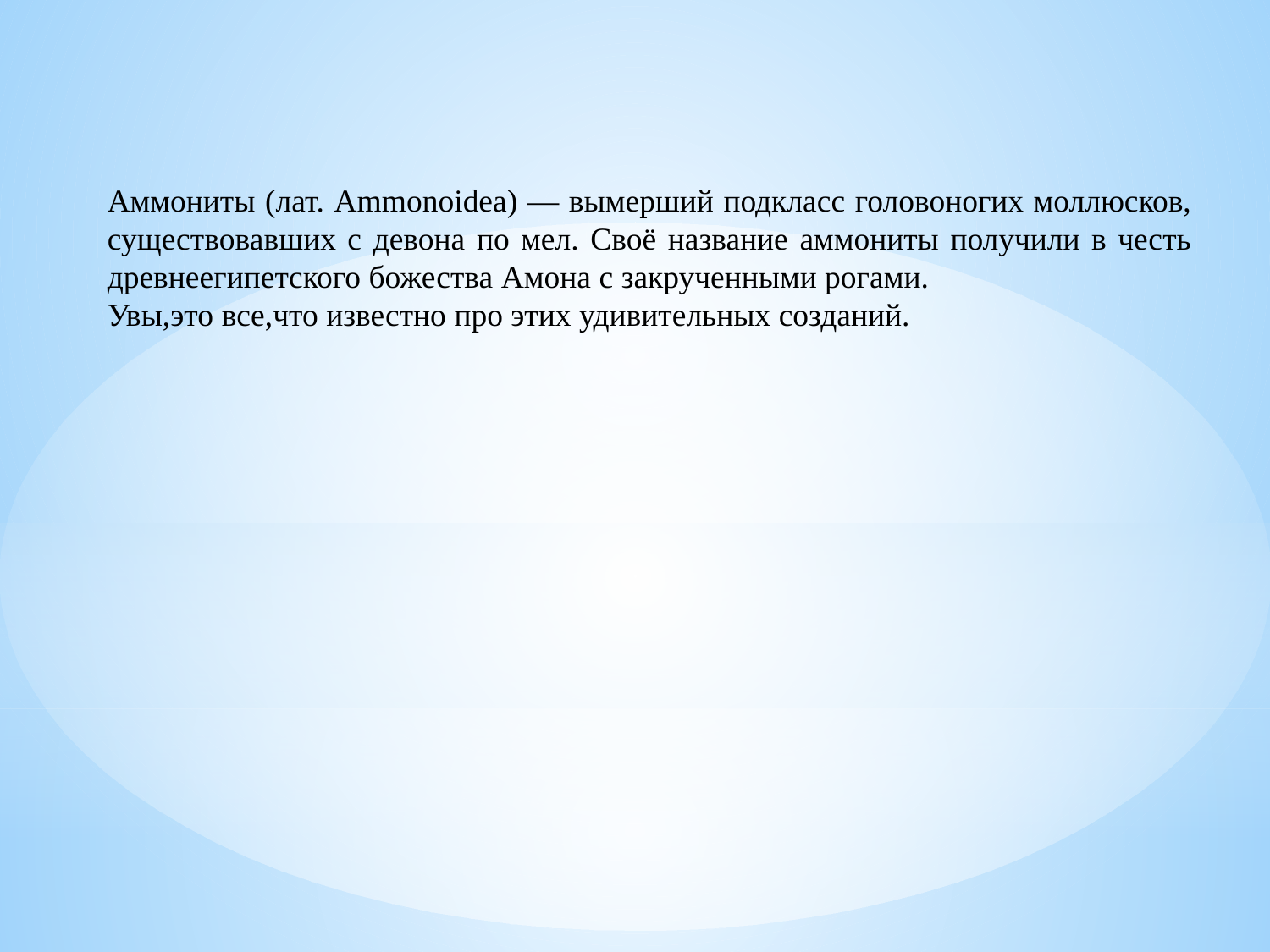

Аммониты (лат. Ammonoidea) — вымерший подкласс головоногих моллюсков, существовавших с девона по мел. Своё название аммониты получили в честь древнеегипетского божества Амона с закрученными рогами.
Увы,это все,что известно про этих удивительных созданий.